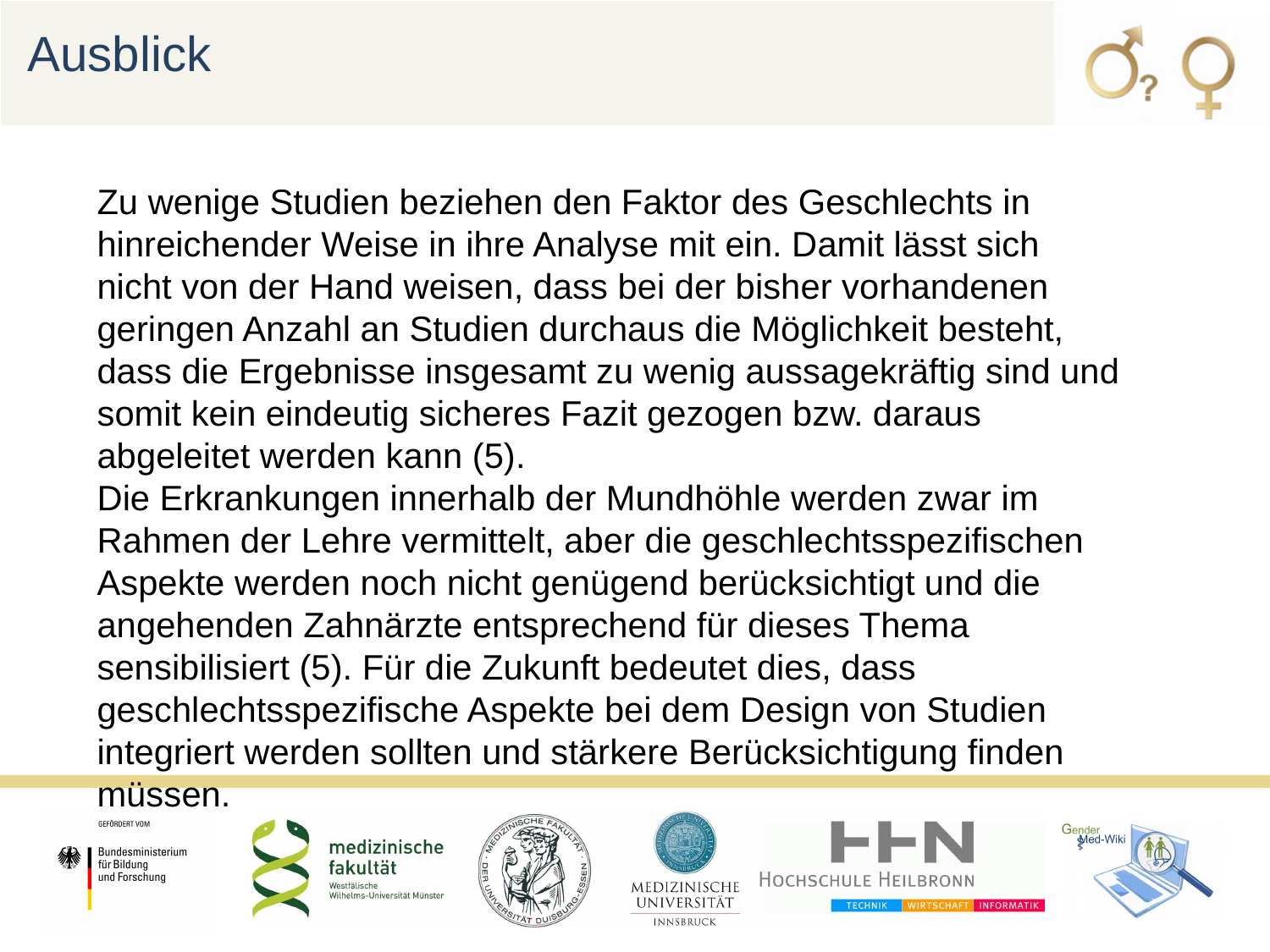

Ausblick
Zu wenige Studien beziehen den Faktor des Geschlechts in hinreichender Weise in ihre Analyse mit ein. Damit lässt sich nicht von der Hand weisen, dass bei der bisher vorhandenen geringen Anzahl an Studien durchaus die Möglichkeit besteht, dass die Ergebnisse insgesamt zu wenig aussagekräftig sind und somit kein eindeutig sicheres Fazit gezogen bzw. daraus abgeleitet werden kann (5).
Die Erkrankungen innerhalb der Mundhöhle werden zwar im Rahmen der Lehre vermittelt, aber die geschlechtsspezifischen Aspekte werden noch nicht genügend berücksichtigt und die angehenden Zahnärzte entsprechend für dieses Thema sensibilisiert (5). Für die Zukunft bedeutet dies, dass geschlechtsspezifische Aspekte bei dem Design von Studien integriert werden sollten und stärkere Berücksichtigung finden müssen.